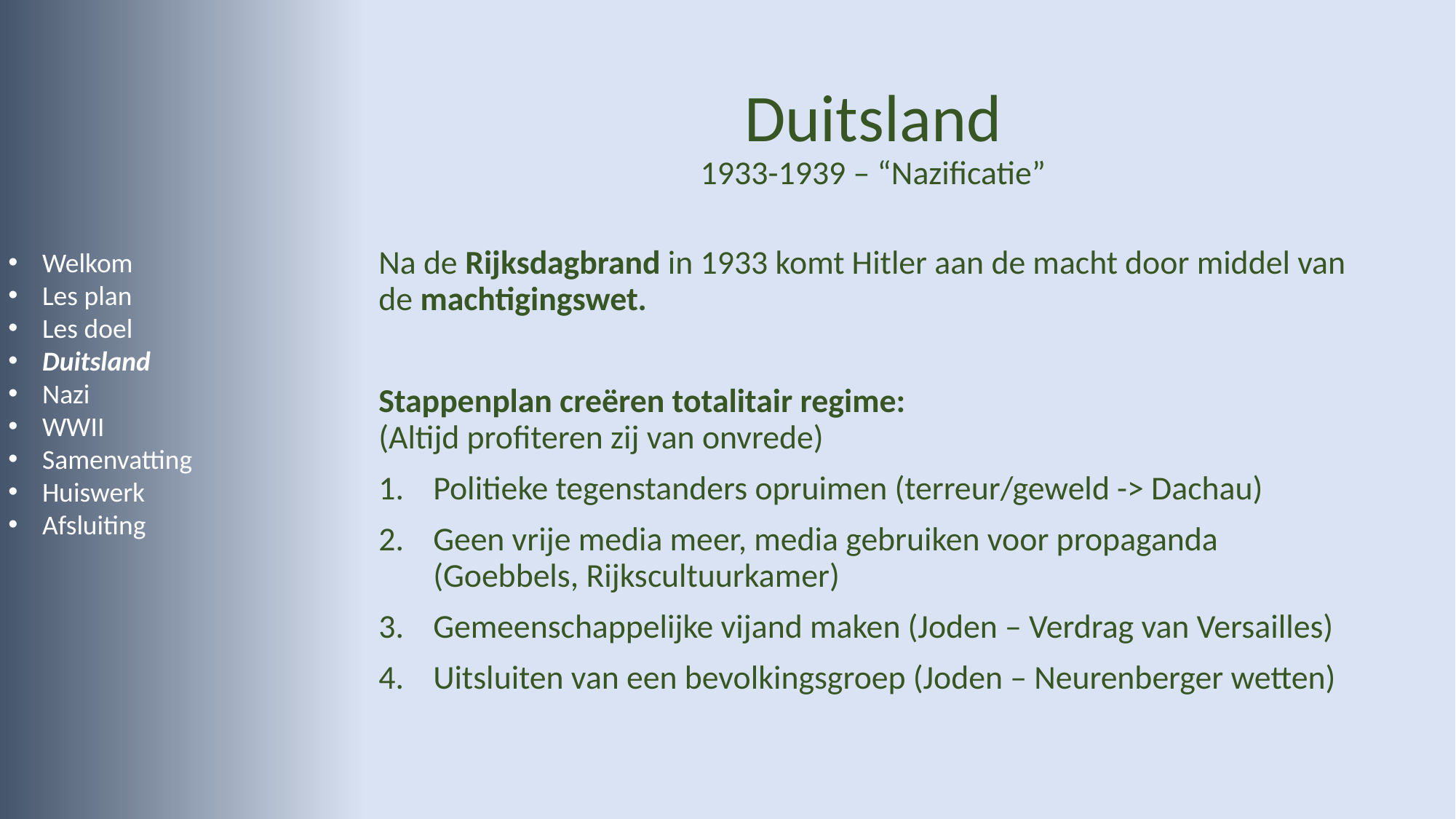

# Duitsland 1933-1939 – “Nazificatie”
Welkom
Les plan
Les doel
Duitsland
Nazi
WWII
Samenvatting
Huiswerk
Afsluiting
Na de Rijksdagbrand in 1933 komt Hitler aan de macht door middel van de machtigingswet.

Stappenplan creëren totalitair regime:
(Altijd profiteren zij van onvrede)
Politieke tegenstanders opruimen (terreur/geweld -> Dachau)
Geen vrije media meer, media gebruiken voor propaganda
(Goebbels, Rijkscultuurkamer)
Gemeenschappelijke vijand maken (Joden – Verdrag van Versailles)
Uitsluiten van een bevolkingsgroep (Joden – Neurenberger wetten)